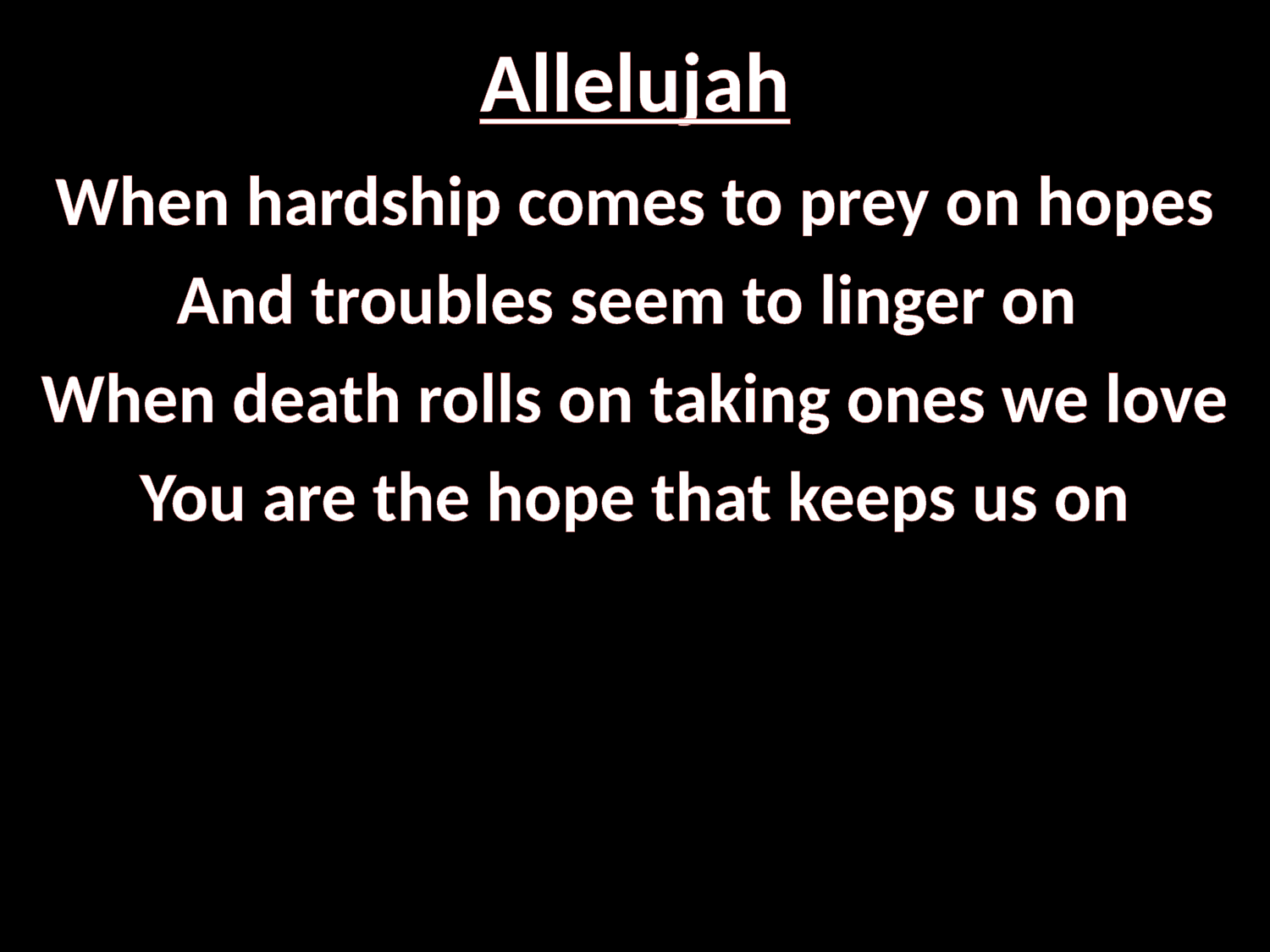

# Allelujah
When hardship comes to prey on hopes
And troubles seem to linger on
When death rolls on taking ones we love
You are the hope that keeps us on